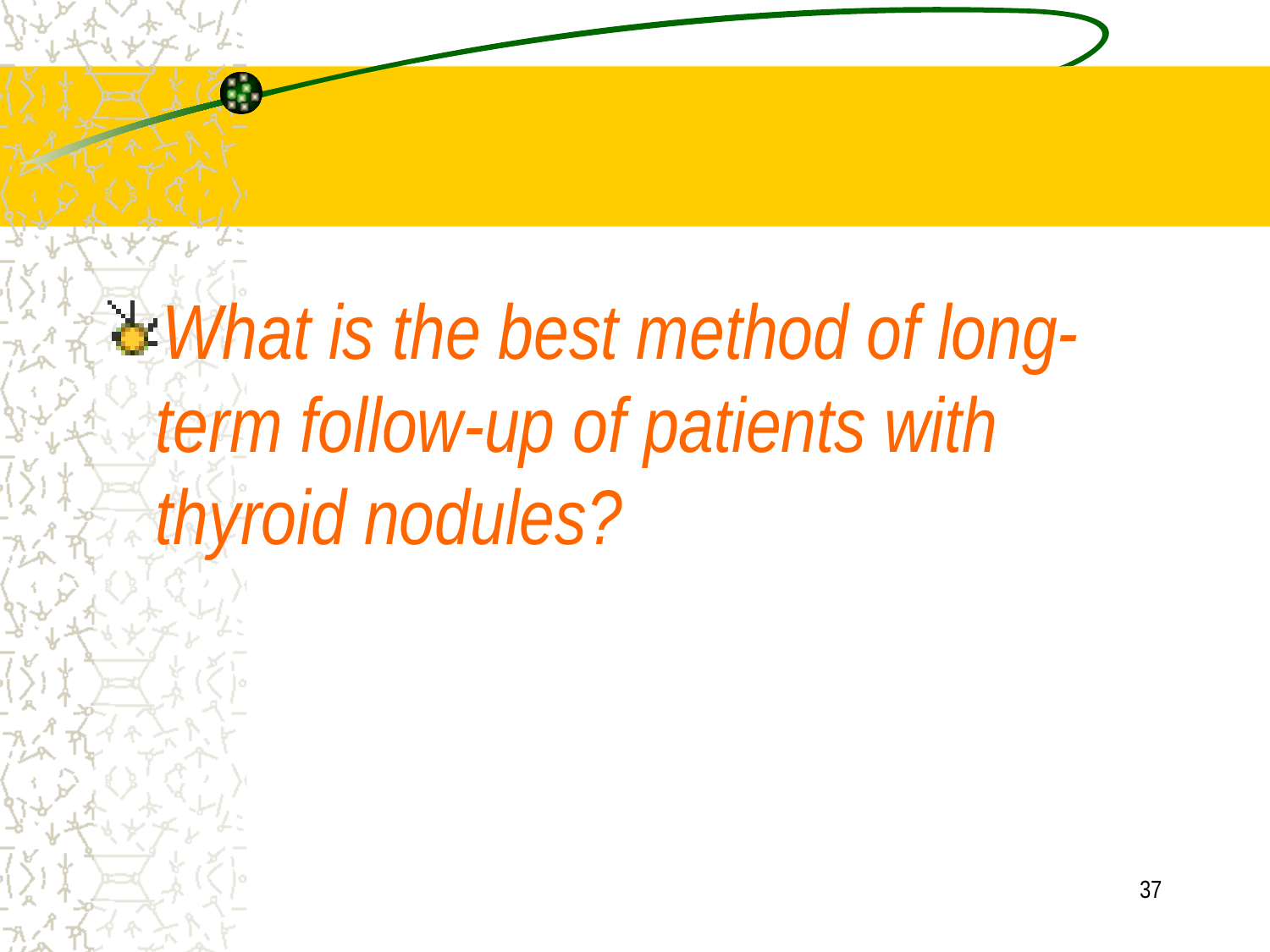

#
What is the best method of long-term follow-up of patients with thyroid nodules?

37